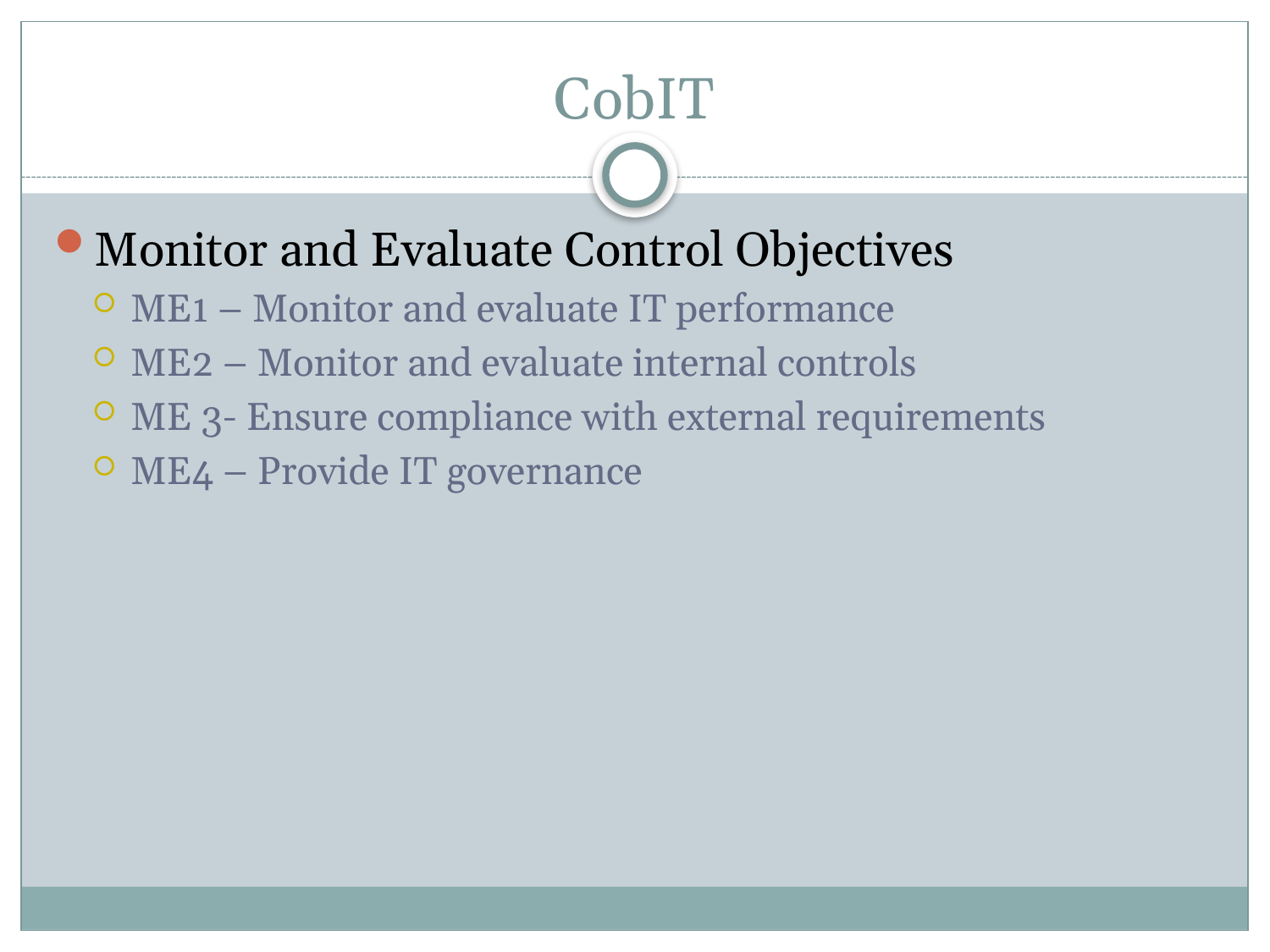

# CobIT
Monitor and Evaluate Control Objectives
ME1 – Monitor and evaluate IT performance
ME2 – Monitor and evaluate internal controls
ME 3- Ensure compliance with external requirements
ME4 – Provide IT governance